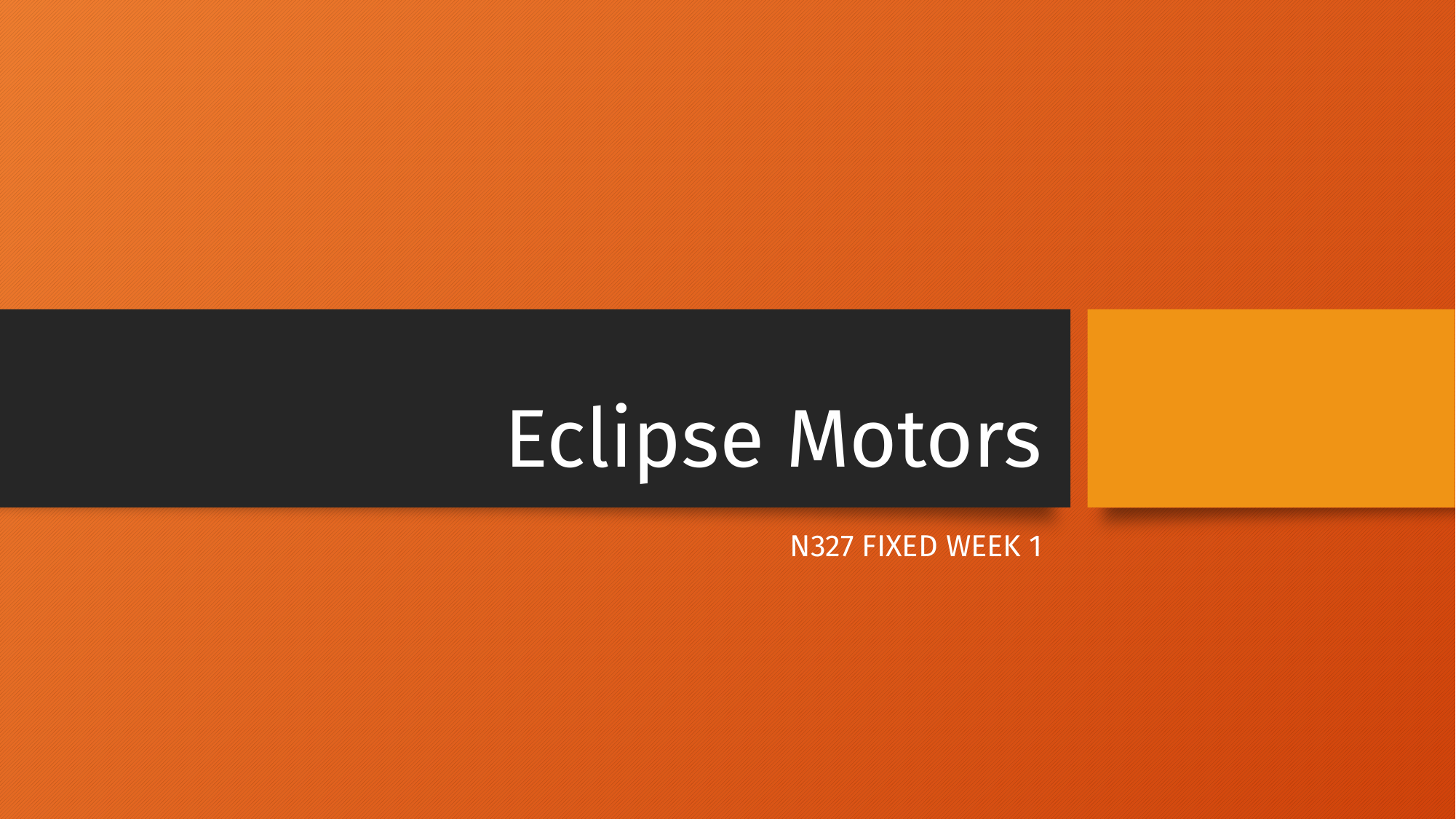

# Eclipse Motors
N327 FIXED WEEK 1